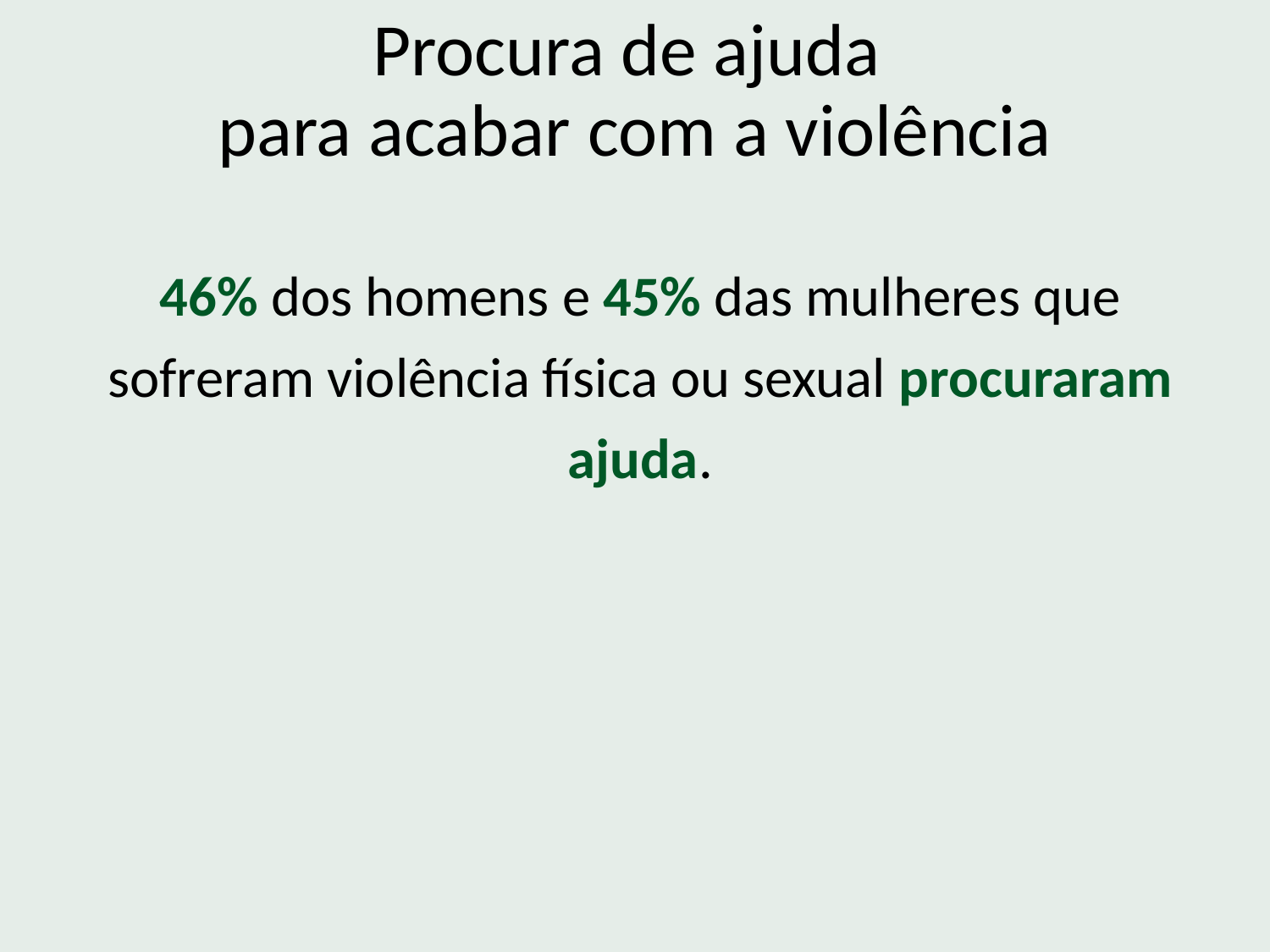

Procura de ajuda
para acabar com a violência
46% dos homens e 45% das mulheres que sofreram violência física ou sexual procuraram ajuda.